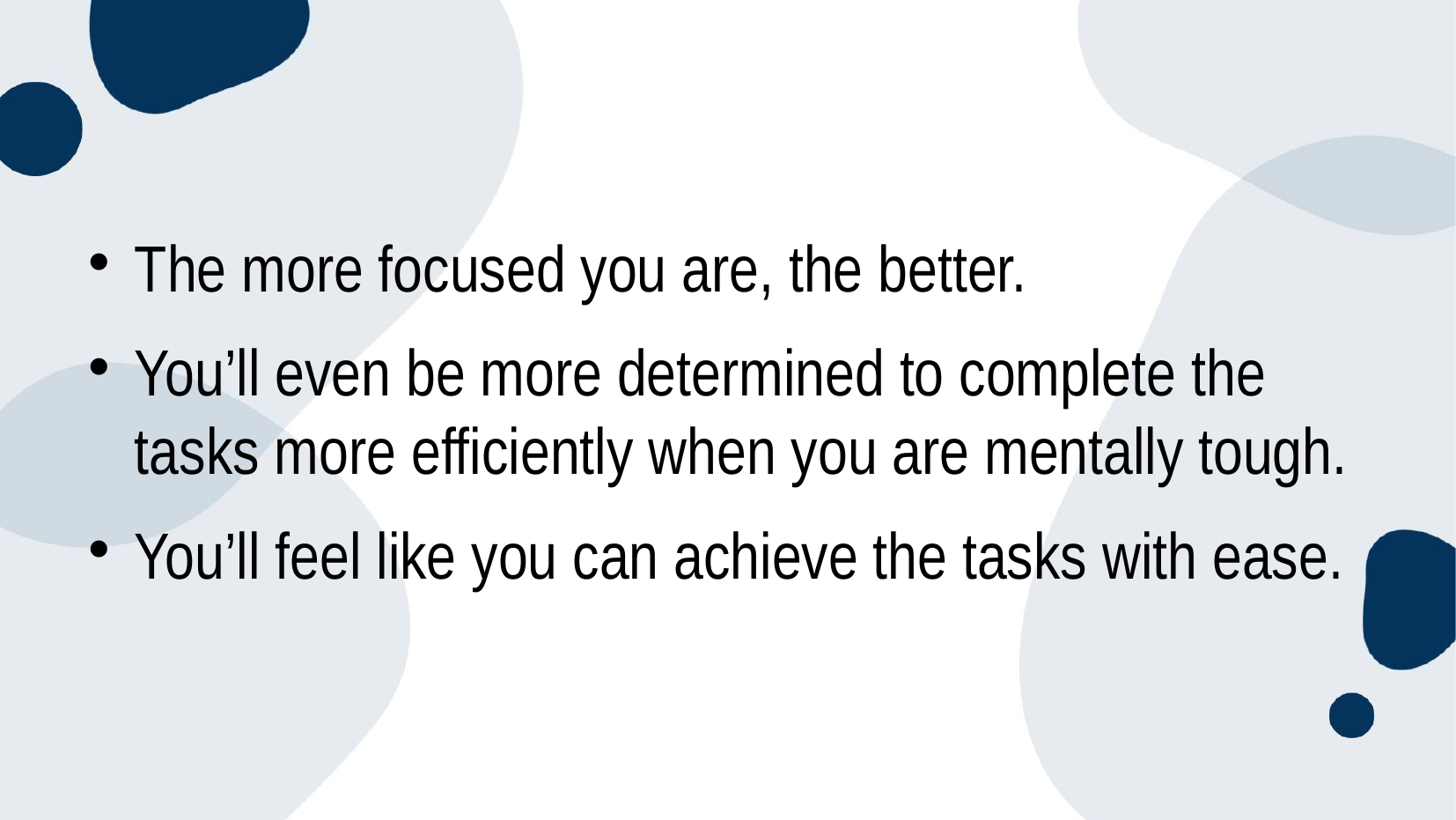

#
The more focused you are, the better.
You’ll even be more determined to complete the tasks more efficiently when you are mentally tough.
You’ll feel like you can achieve the tasks with ease.